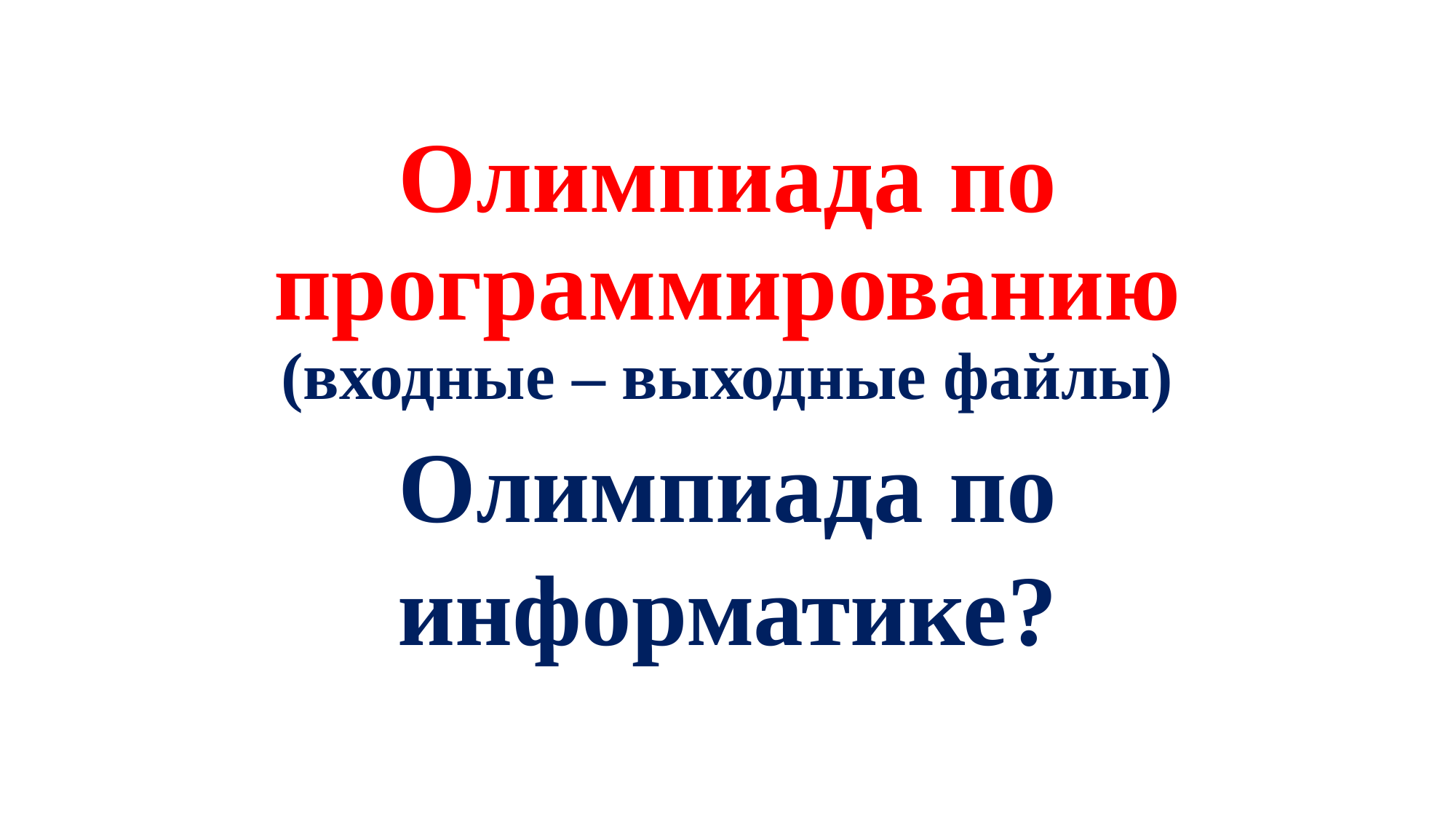

# Олимпиада по программированию (входные – выходные файлы)
Олимпиада по
информатике?